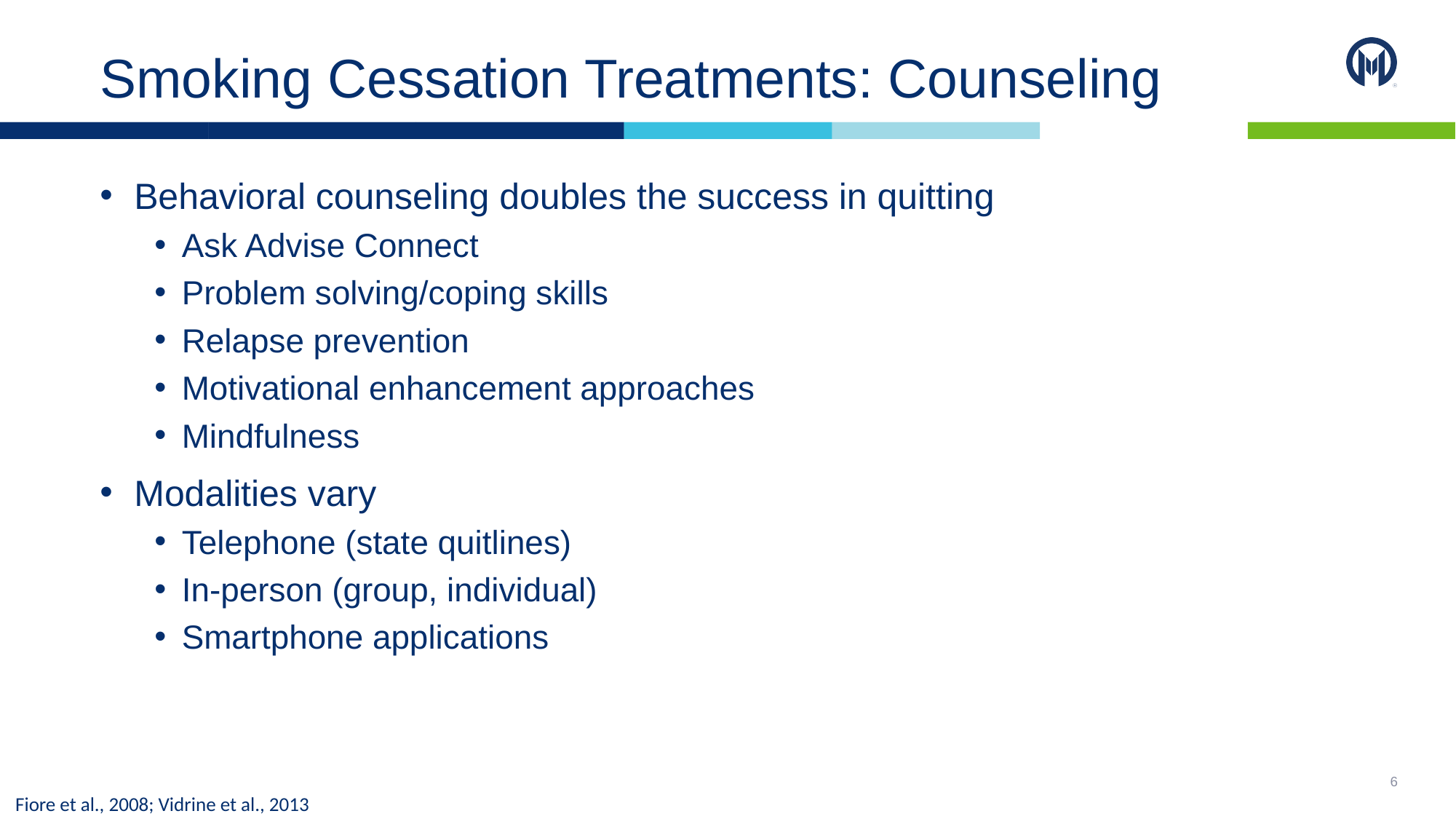

# Smoking Cessation Treatments: Counseling
Behavioral counseling doubles the success in quitting
Ask Advise Connect
Problem solving/coping skills
Relapse prevention
Motivational enhancement approaches
Mindfulness
Modalities vary
Telephone (state quitlines)
In-person (group, individual)
Smartphone applications
6
Fiore et al., 2008; Vidrine et al., 2013